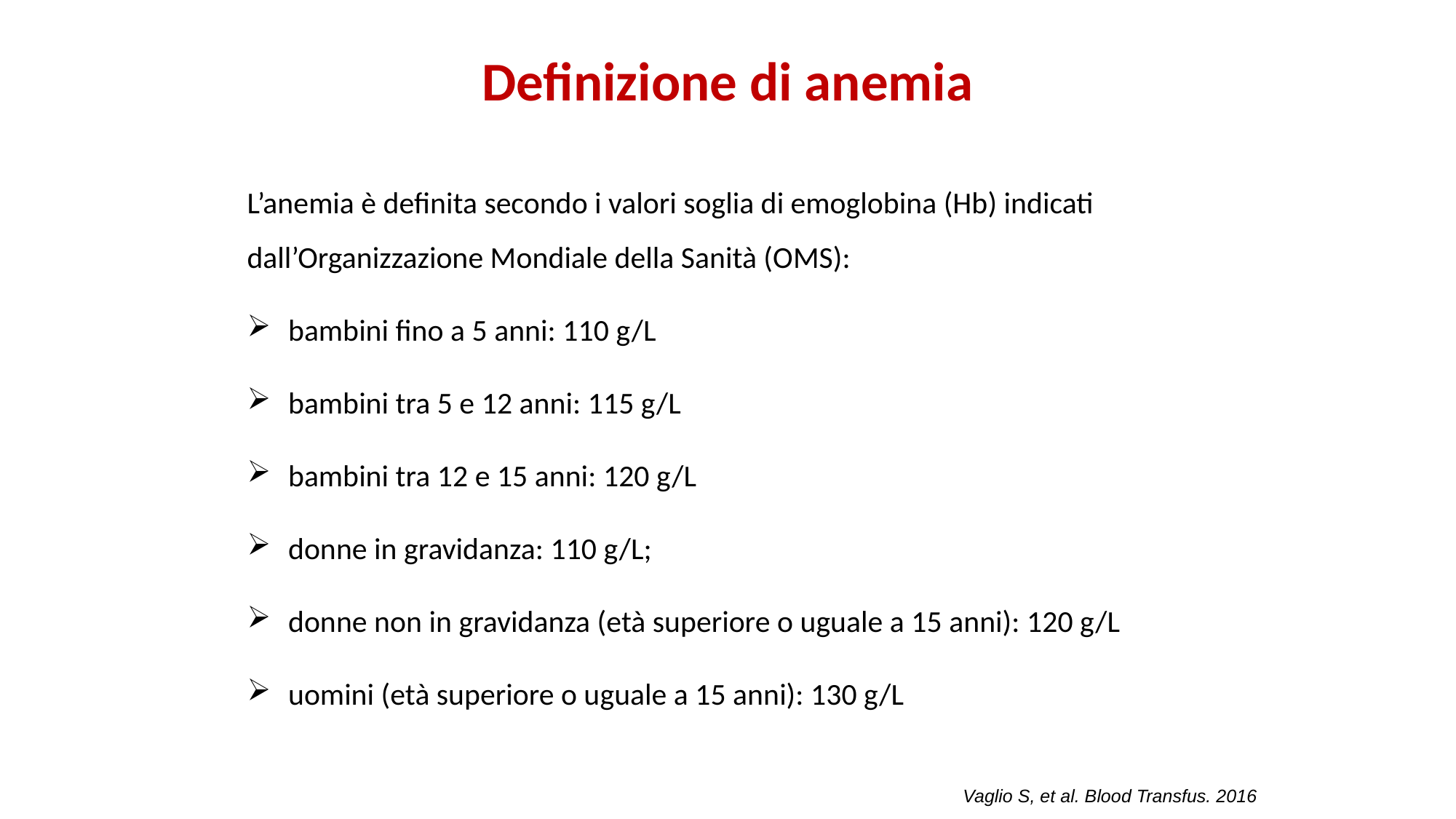

# Definizione di anemia
L’anemia è definita secondo i valori soglia di emoglobina (Hb) indicati dall’Organizzazione Mondiale della Sanità (OMS):
bambini fino a 5 anni: 110 g/L
bambini tra 5 e 12 anni: 115 g/L
bambini tra 12 e 15 anni: 120 g/L
donne in gravidanza: 110 g/L;
donne non in gravidanza (età superiore o uguale a 15 anni): 120 g/L
uomini (età superiore o uguale a 15 anni): 130 g/L
Vaglio S, et al. Blood Transfus. 2016